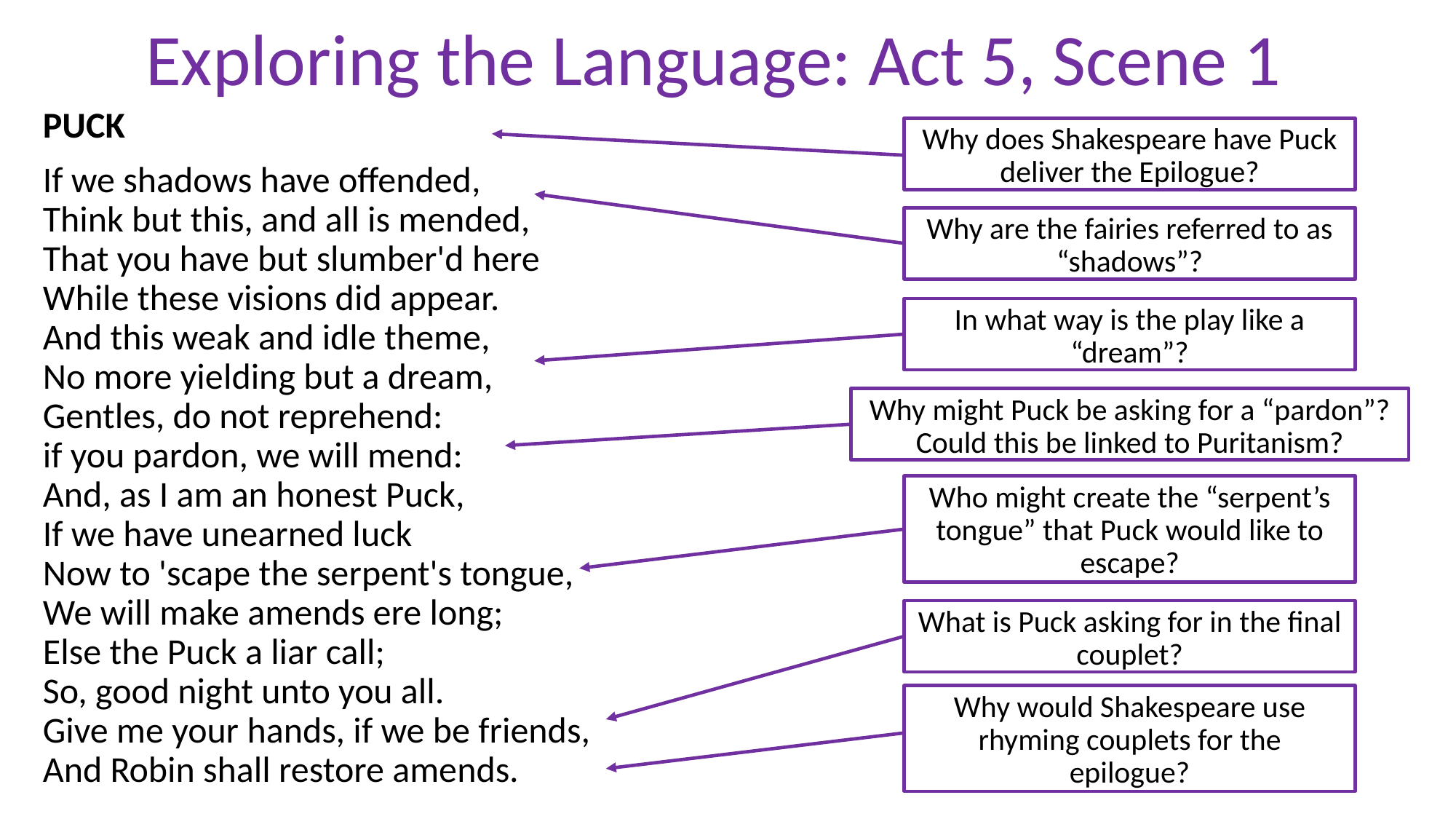

# Exploring the Language: Act 5, Scene 1
PUCK
If we shadows have offended,
Think but this, and all is mended,
That you have but slumber'd here
While these visions did appear.
And this weak and idle theme,
No more yielding but a dream,
Gentles, do not reprehend:
if you pardon, we will mend:
And, as I am an honest Puck,
If we have unearned luck
Now to 'scape the serpent's tongue,
We will make amends ere long;
Else the Puck a liar call;
So, good night unto you all.
Give me your hands, if we be friends,
And Robin shall restore amends.
Why does Shakespeare have Puck deliver the Epilogue?
Why are the fairies referred to as “shadows”?
In what way is the play like a “dream”?
Why might Puck be asking for a “pardon”? Could this be linked to Puritanism?
Who might create the “serpent’s tongue” that Puck would like to escape?
What is Puck asking for in the final couplet?
Why would Shakespeare use rhyming couplets for the epilogue?